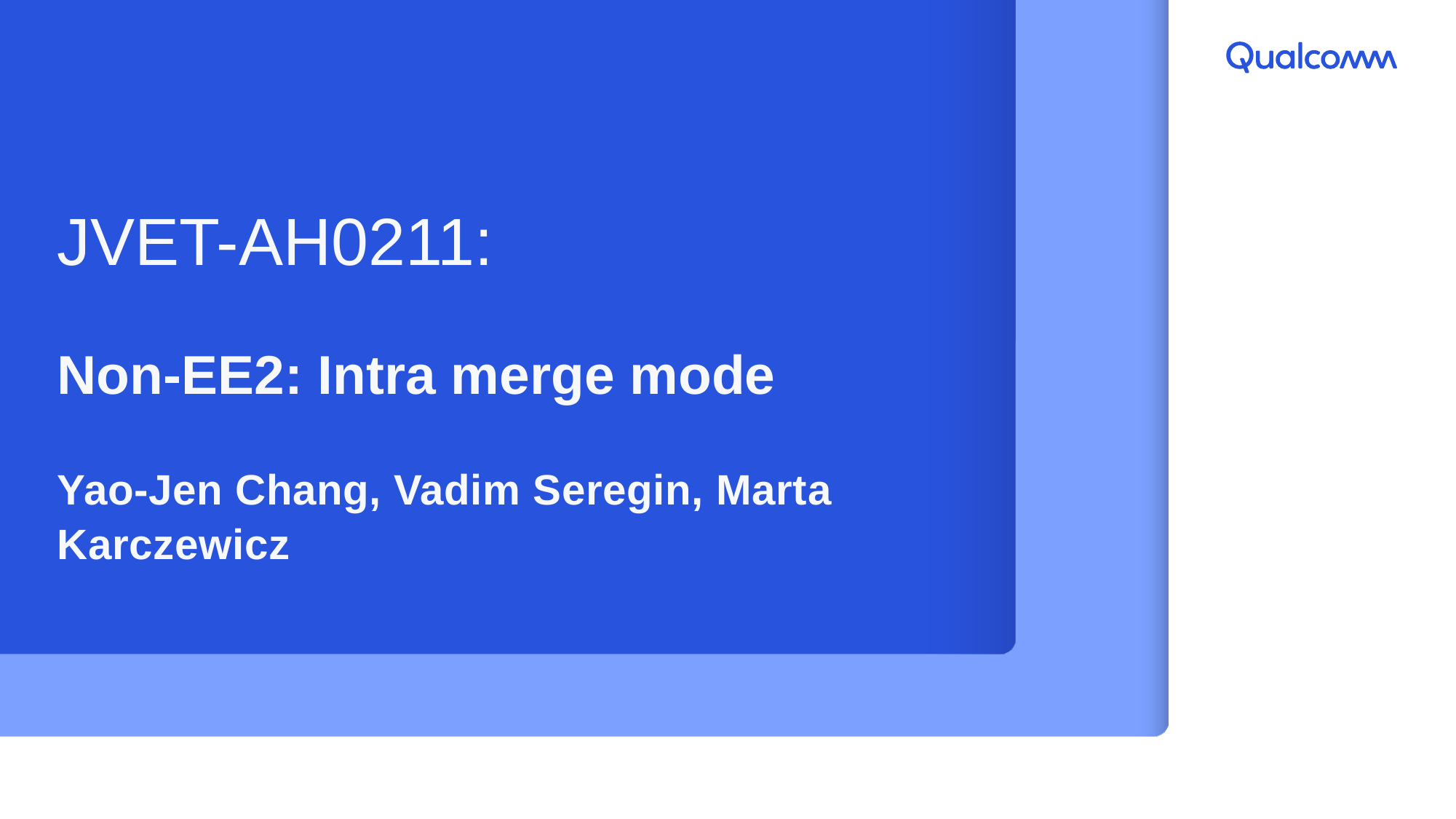

# JVET-AH0211: Non-EE2: Intra merge mode
Yao-Jen Chang, Vadim Seregin, Marta Karczewicz